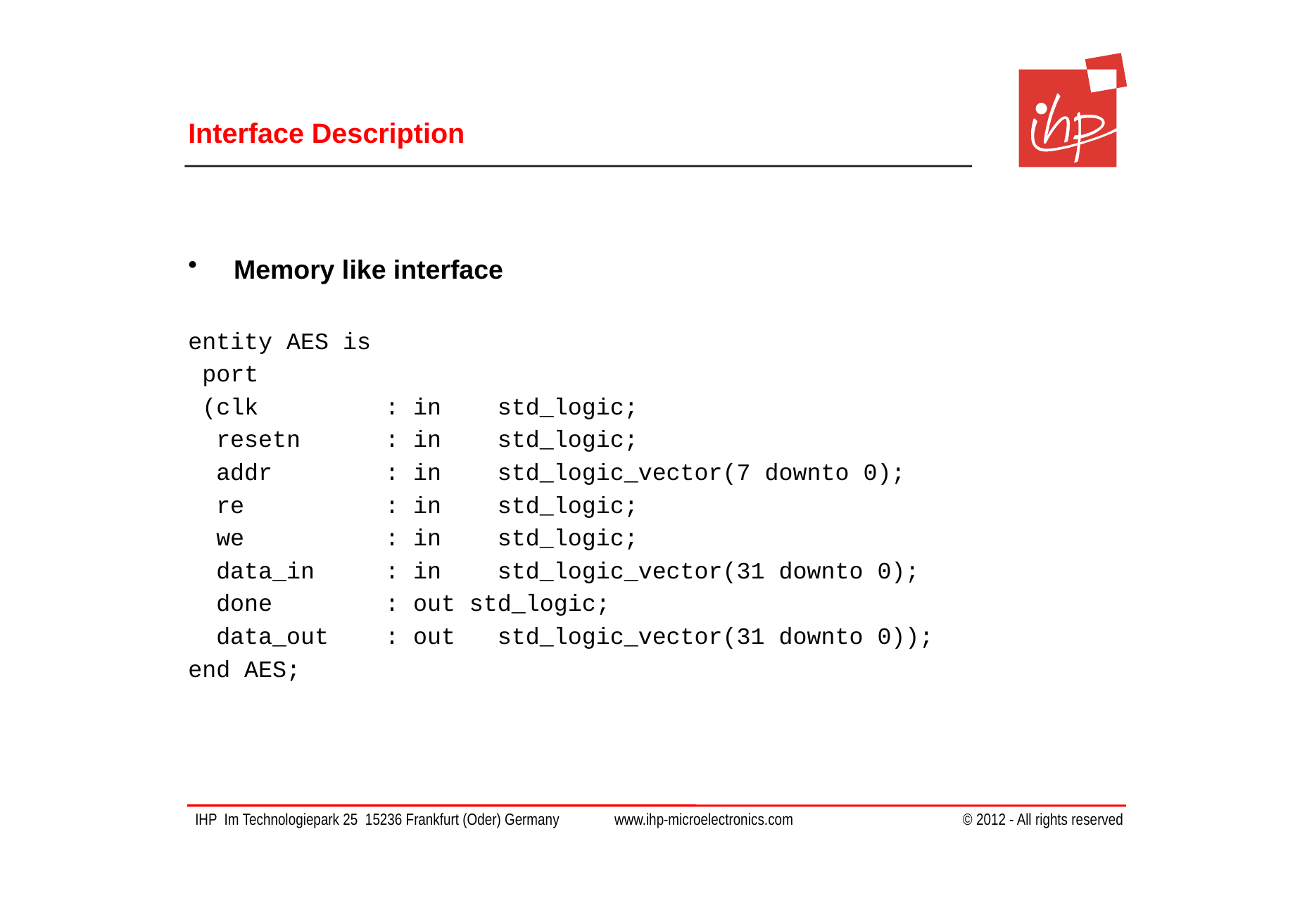

# Interface Description
Memory like interface

entity AES is
 port
 (clk         : in    std_logic;
  resetn      : in    std_logic;
  addr        : in    std_logic_vector(7 downto 0);
  re          : in    std_logic;
  we          : in    std_logic;
  data_in     : in    std_logic_vector(31 downto 0);
  done        : out std_logic;
  data_out    : out   std_logic_vector(31 downto 0));
end AES;